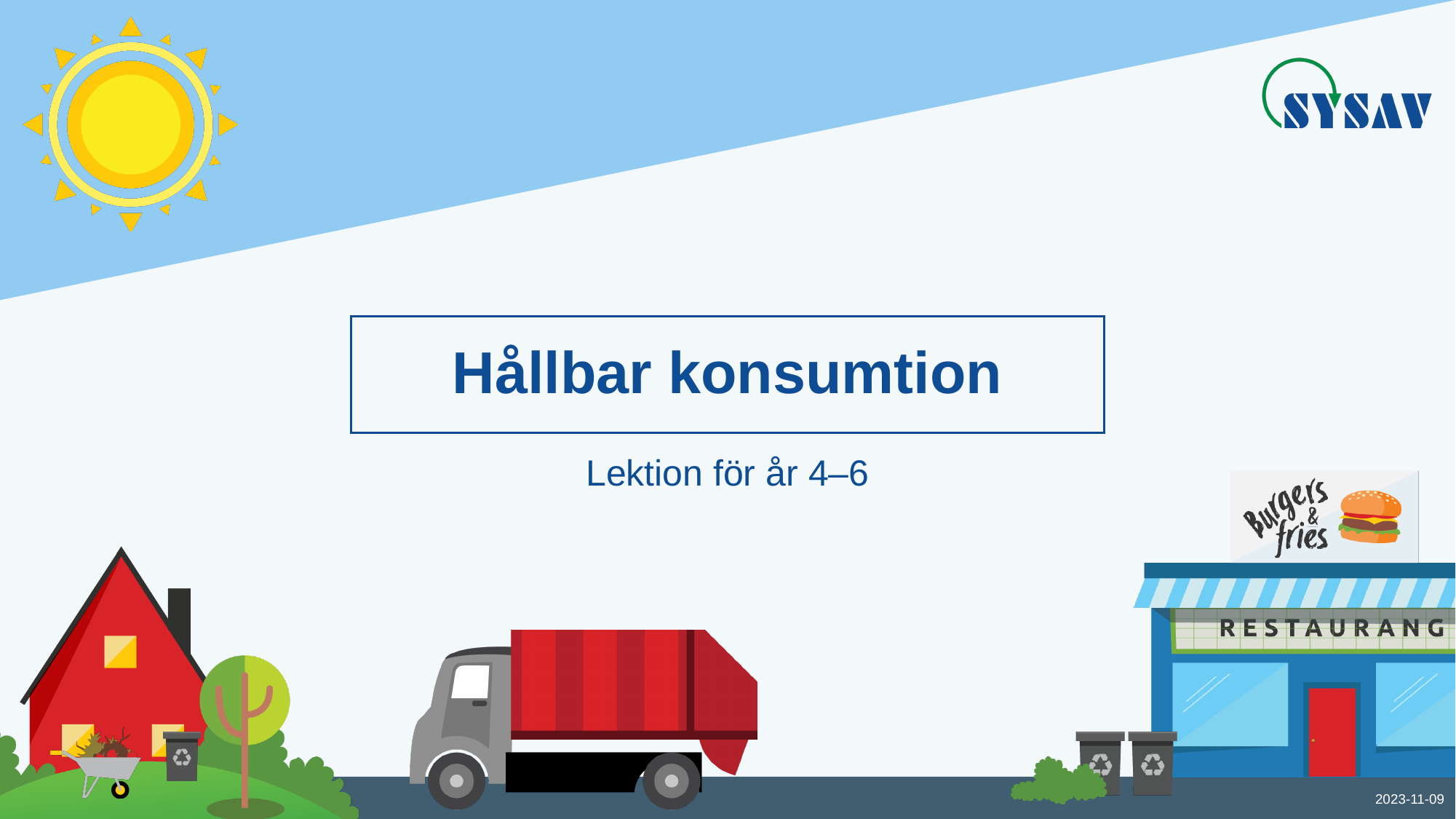

# Hållbar konsumtion
Lektion för år 4–6